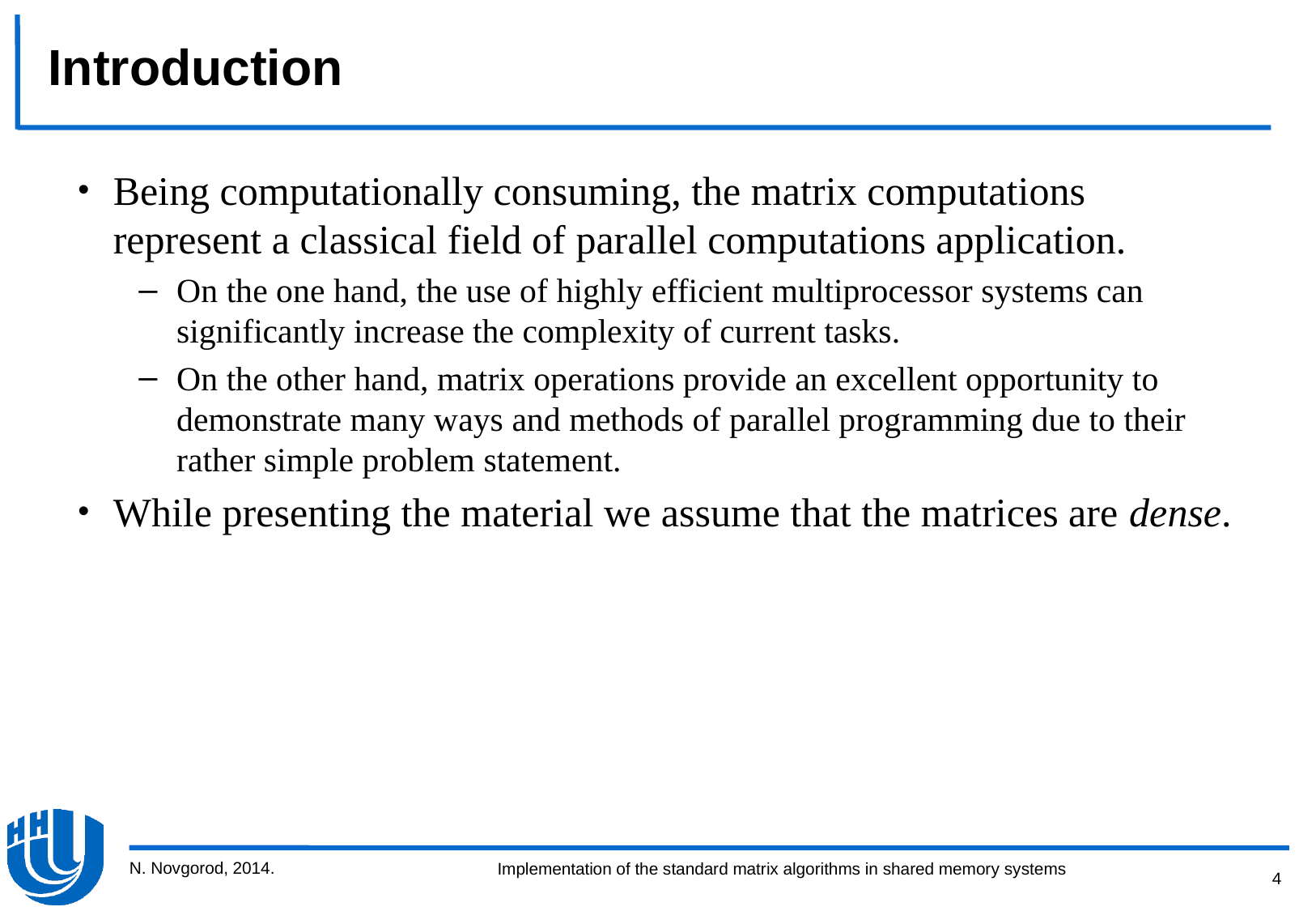

# Introduction
Being computationally consuming, the matrix computations represent a classical field of parallel computations application.
On the one hand, the use of highly efficient multiprocessor systems can significantly increase the complexity of current tasks.
On the other hand, matrix operations provide an excellent opportunity to demonstrate many ways and methods of parallel programming due to their rather simple problem statement.
While presenting the material we assume that the matrices are dense.

N. Novgorod, 2014.
4
Implementation of the standard matrix algorithms in shared memory systems